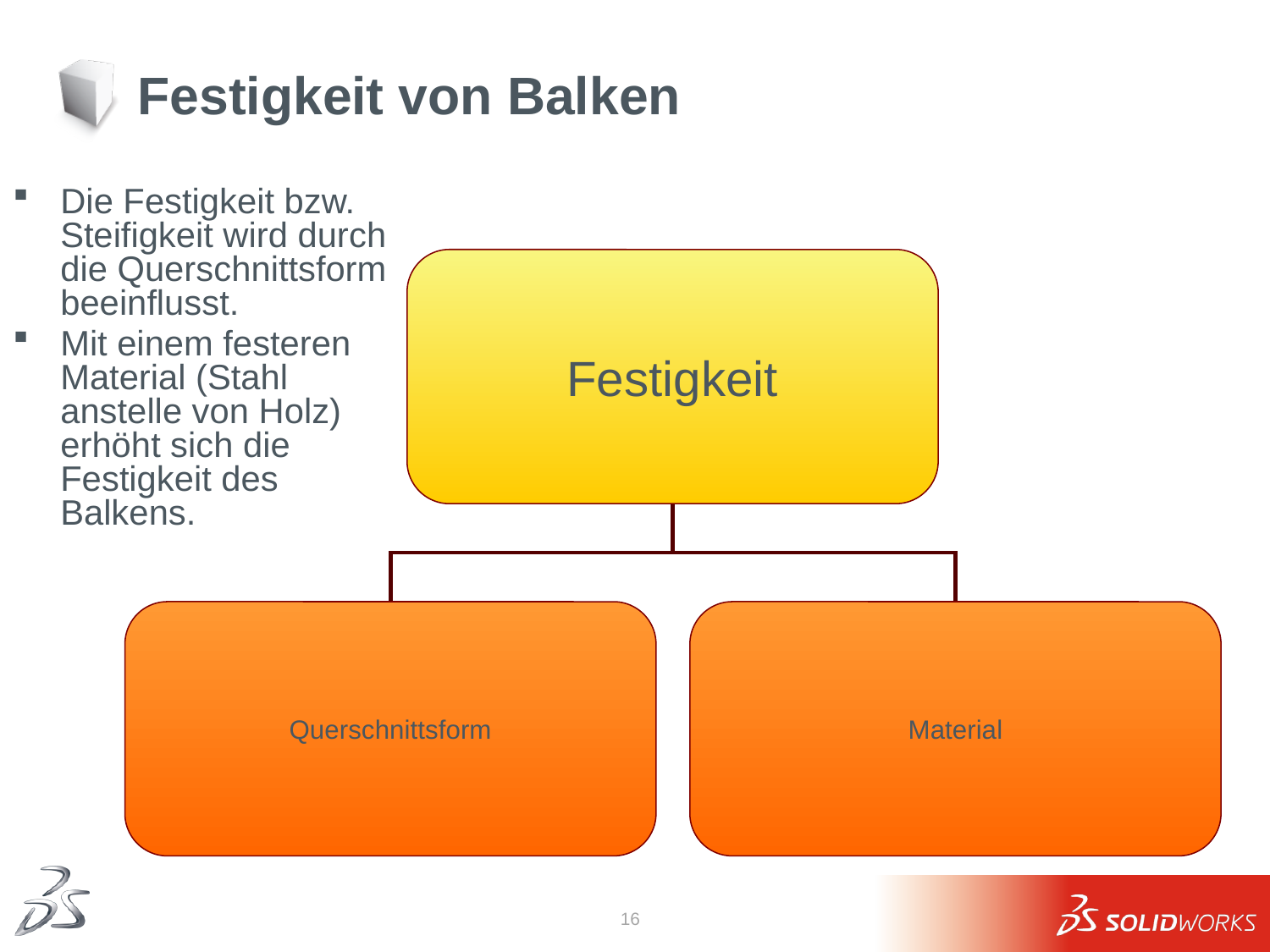

# Festigkeit von Balken
Die Festigkeit bzw. Steifigkeit wird durch die Querschnittsform beeinflusst.
Mit einem festeren Material (Stahl anstelle von Holz) erhöht sich die Festigkeit des Balkens.
Festigkeit
Querschnittsform
Material